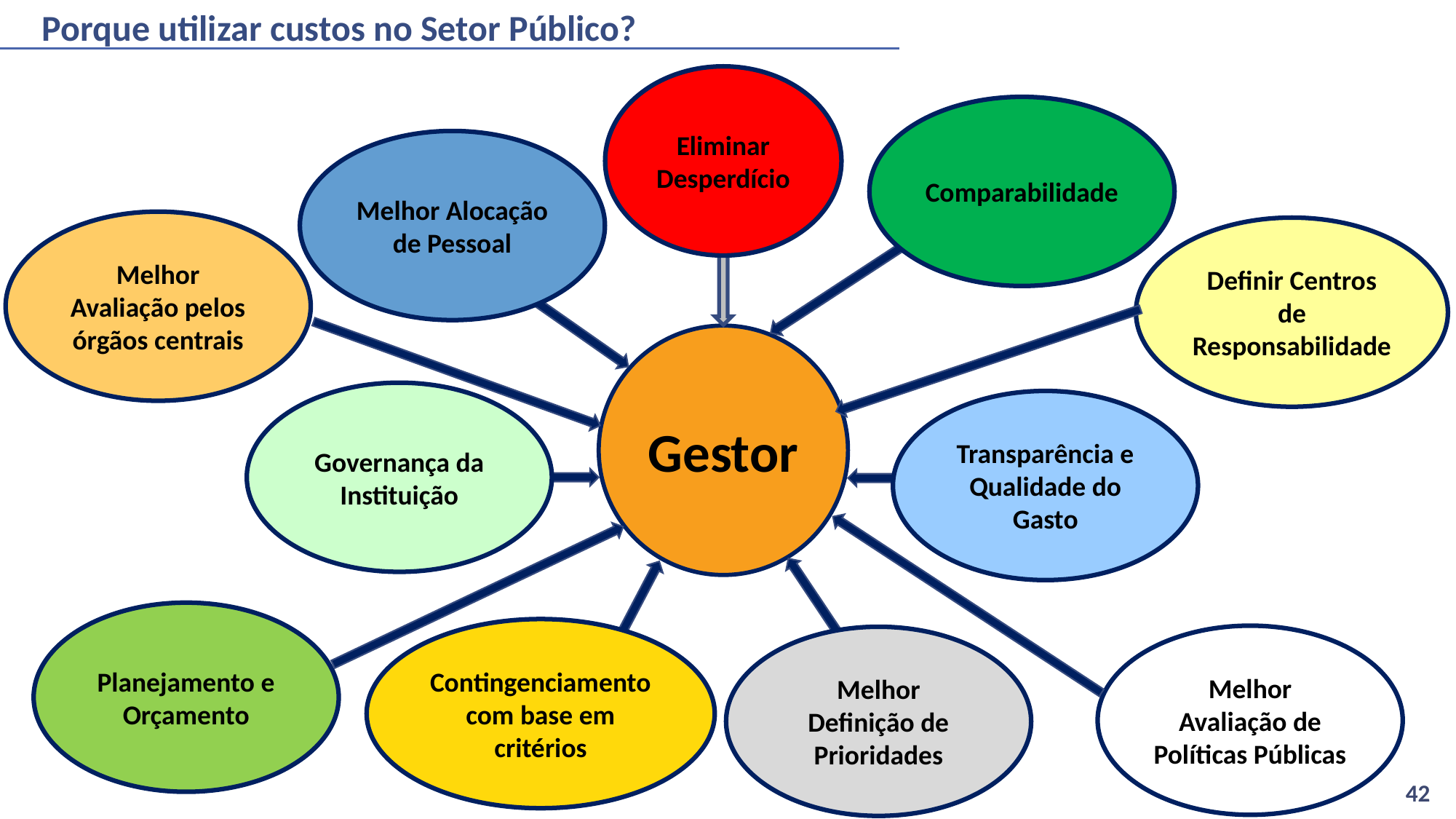

# Porque utilizar custos no Setor Público?
Eliminar Desperdício
Comparabilidade
Melhor Alocação de Pessoal
Melhor Avaliação pelos órgãos centrais
Definir Centros de Responsabilidade

Gestor

Governança da Instituição
Transparência e Qualidade do Gasto

Planejamento e Orçamento

Contingenciamento com base em critérios
Melhor Avaliação de Políticas Públicas
Melhor Definição de Prioridades
42